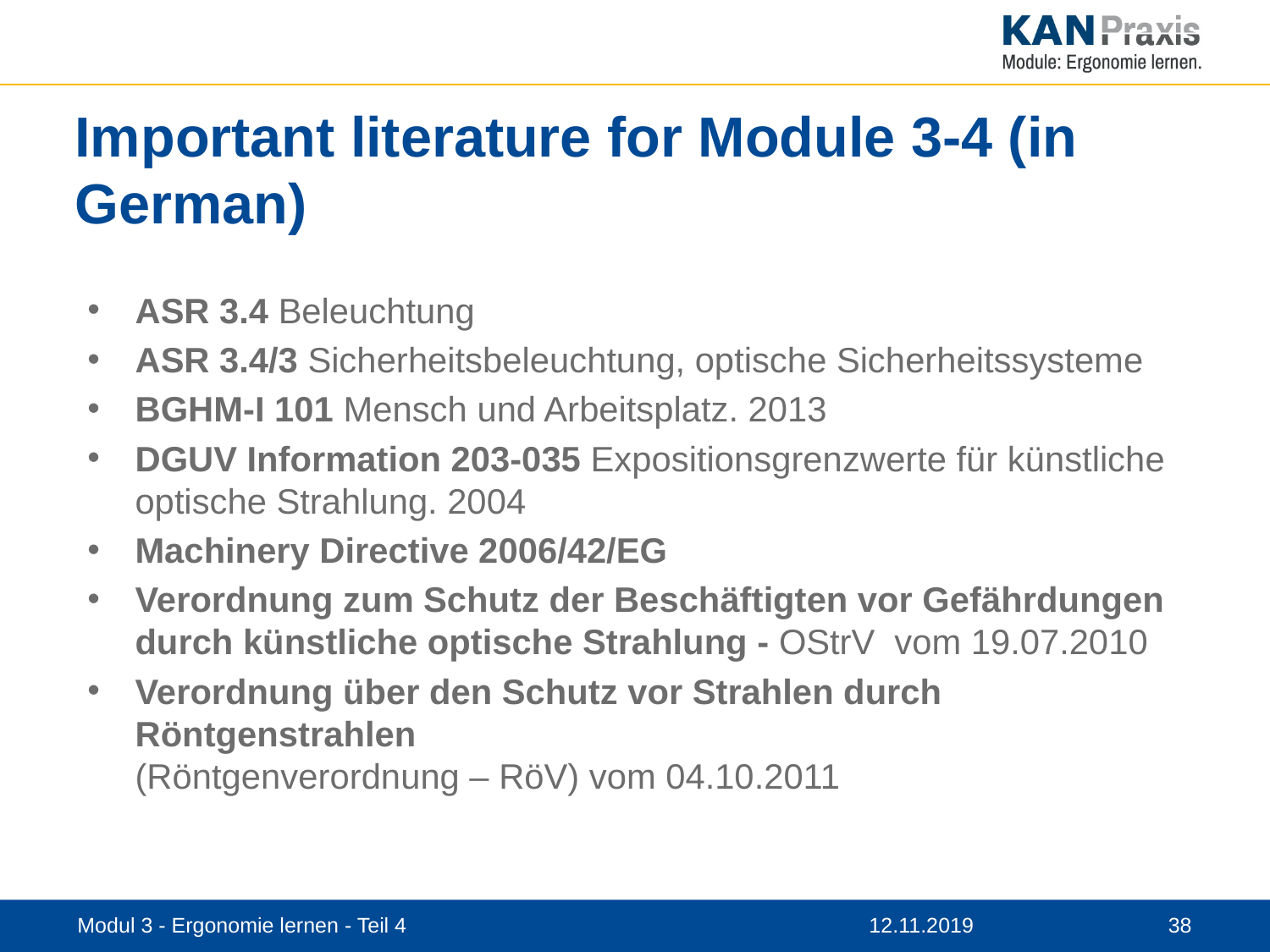

# Important literature for Module 3-4 (in German)

ASR 3.4 Beleuchtung
ASR 3.4/3 Sicherheitsbeleuchtung, optische Sicherheitssysteme
BGHM-I 101 Mensch und Arbeitsplatz. 2013
DGUV Information 203-035 Expositionsgrenzwerte für künstliche optische Strahlung. 2004
Machinery Directive 2006/42/EG
Verordnung zum Schutz der Beschäftigten vor Gefährdungen durch künstliche optische Strahlung - OStrV  vom 19.07.2010
Verordnung über den Schutz vor Strahlen durch Röntgenstrahlen
(Röntgenverordnung – RöV) vom 04.10.2011

Modul 3 - Ergonomie lernen - Teil 4
12.11.2019
38